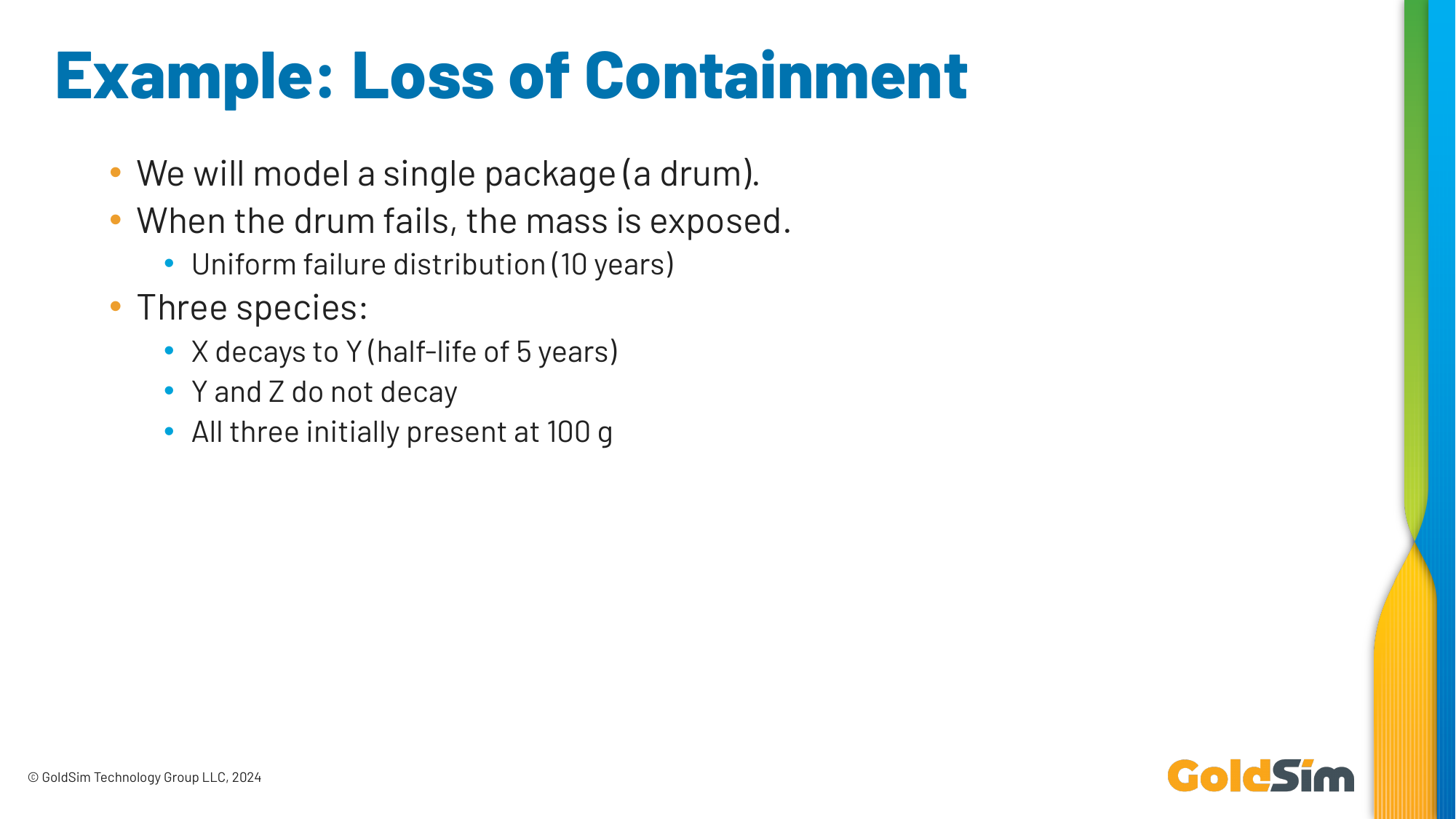

# Example: Loss of Containment
We will model a single package (a drum).
When the drum fails, the mass is exposed.
Uniform failure distribution (10 years)
Three species:
X decays to Y (half-life of 5 years)
Y and Z do not decay
All three initially present at 100 g

© GoldSim Technology Group LLC, 2024